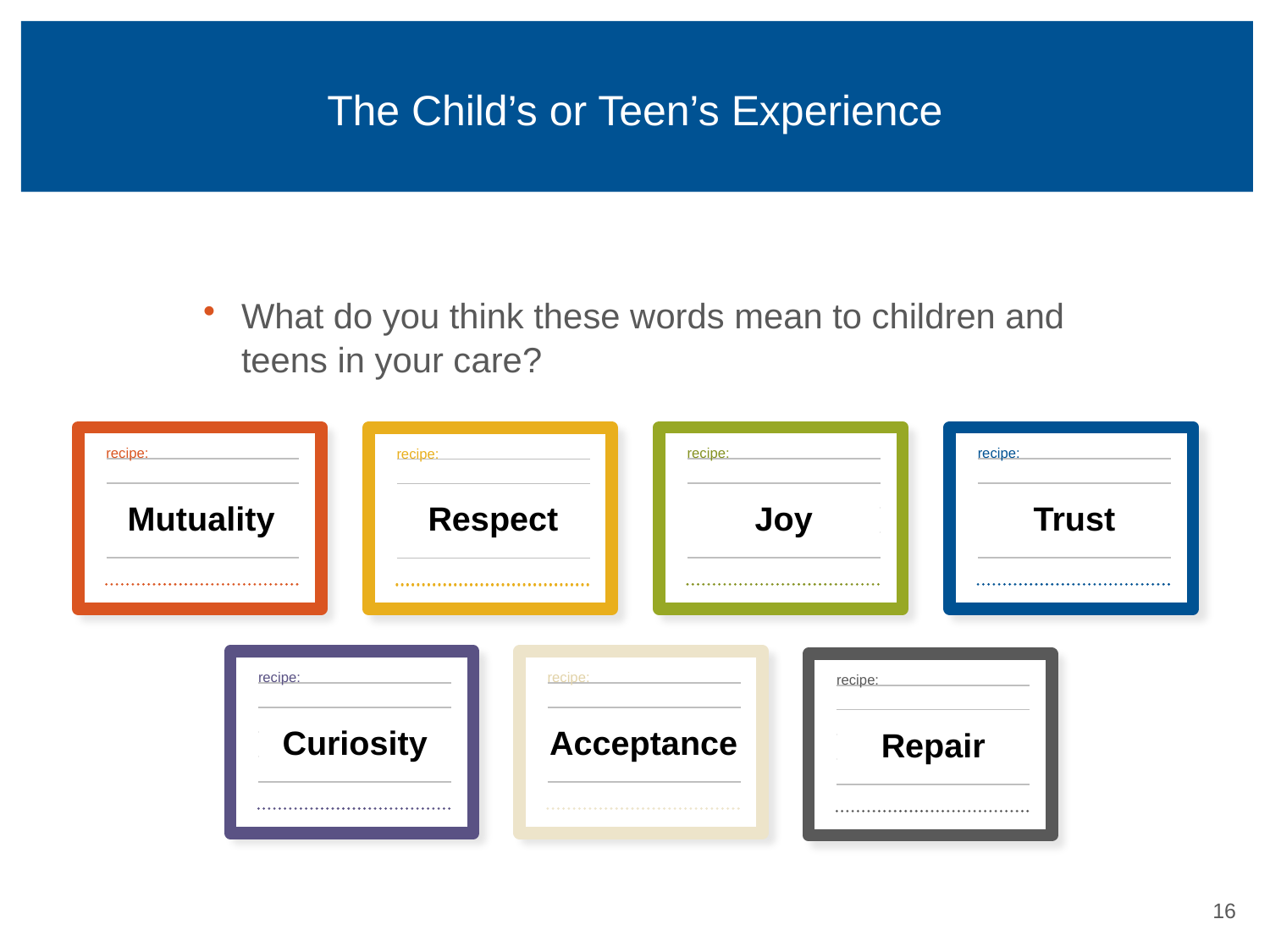

# The Child’s or Teen’s Experience
What do you think these words mean to children and teens in your care?

recipe:
recipe:
recipe:
recipe:
Mutuality
Respect
Joy
Trust

recipe:
recipe:
recipe:
Curiosity
Acceptance
Repair
16